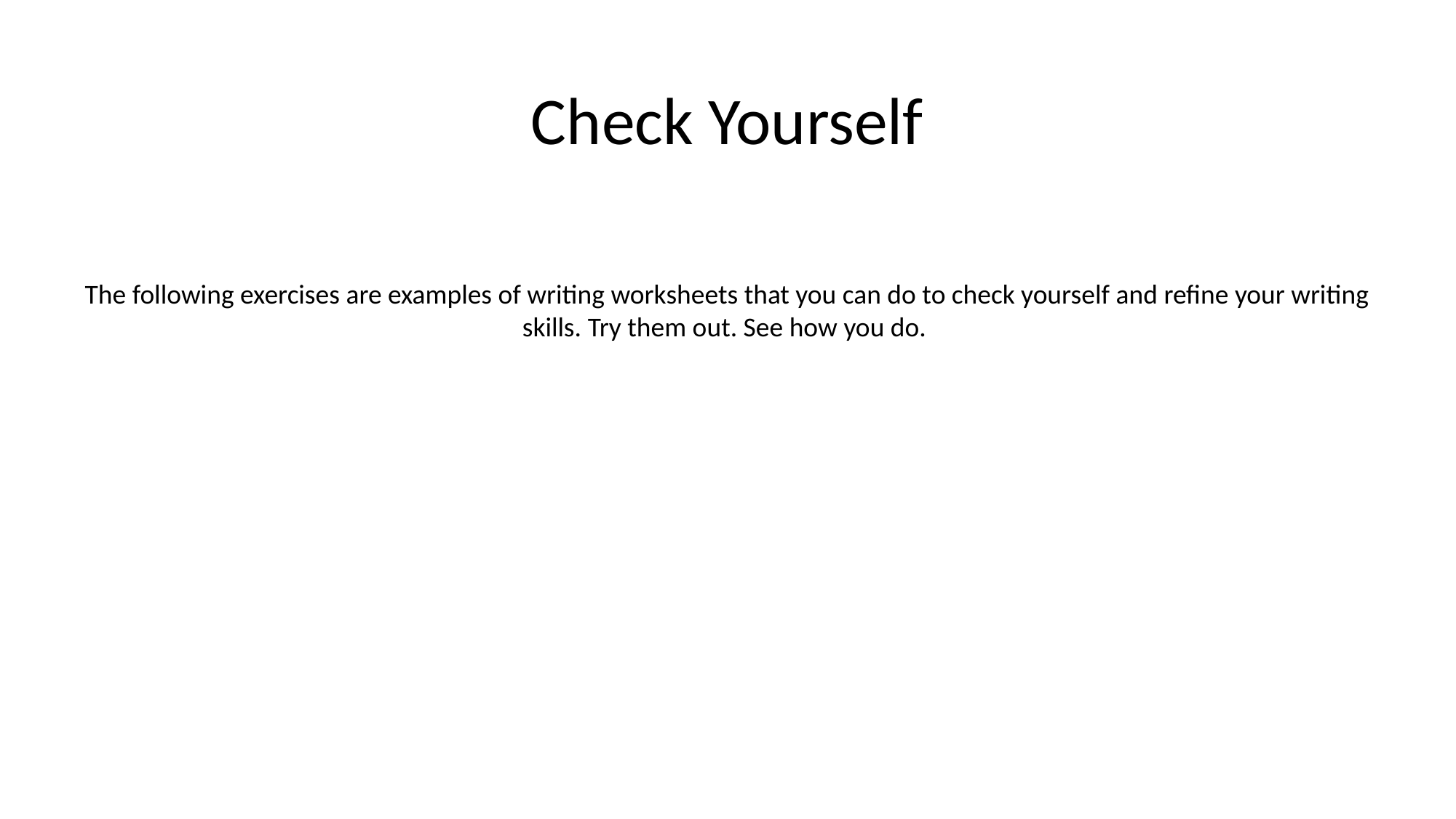

# Check Yourself
The following exercises are examples of writing worksheets that you can do to check yourself and refine your writing skills. Try them out. See how you do.